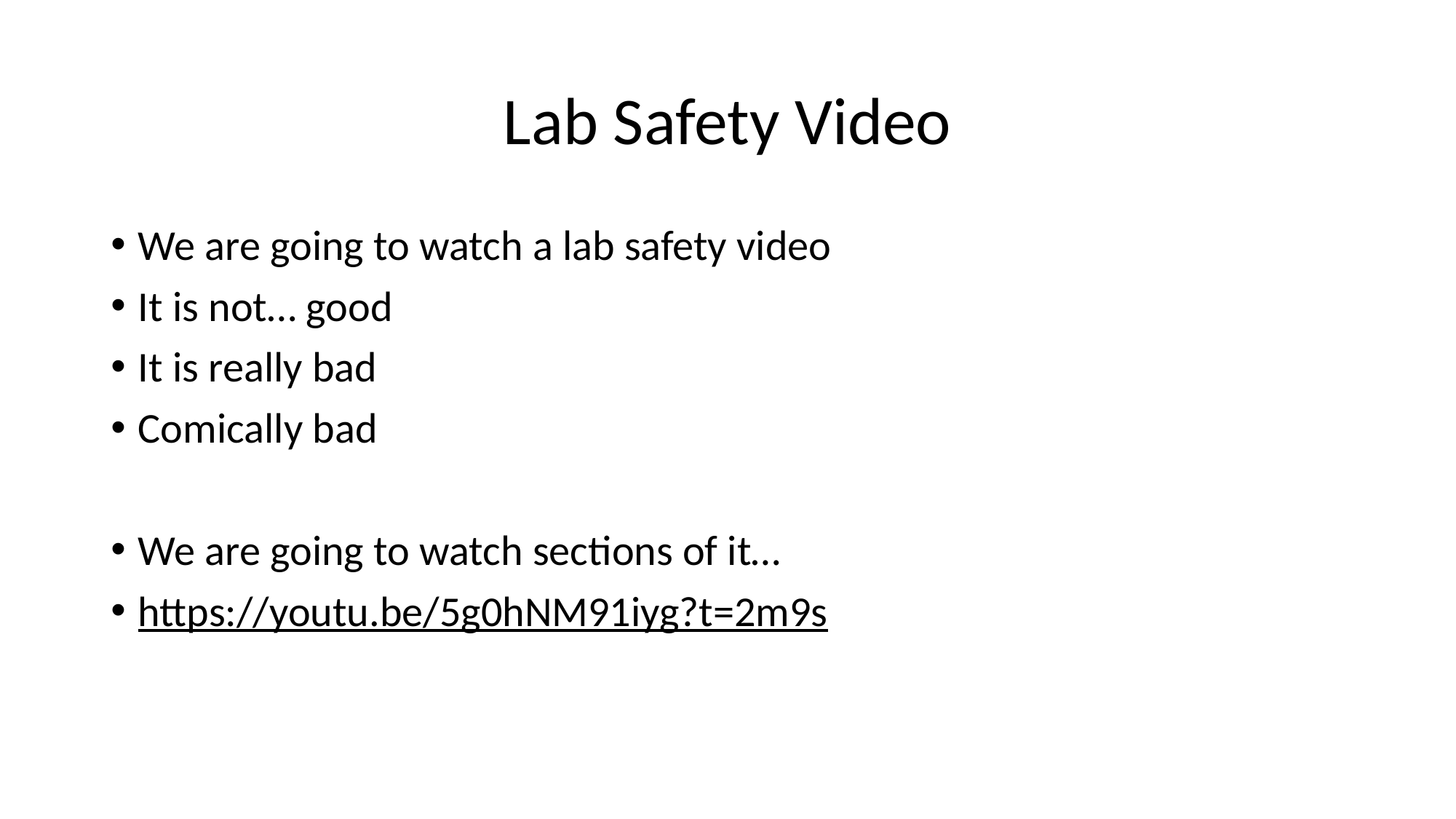

# Lab Safety Video
We are going to watch a lab safety video
It is not… good
It is really bad
Comically bad

We are going to watch sections of it…
https://youtu.be/5g0hNM91iyg?t=2m9s